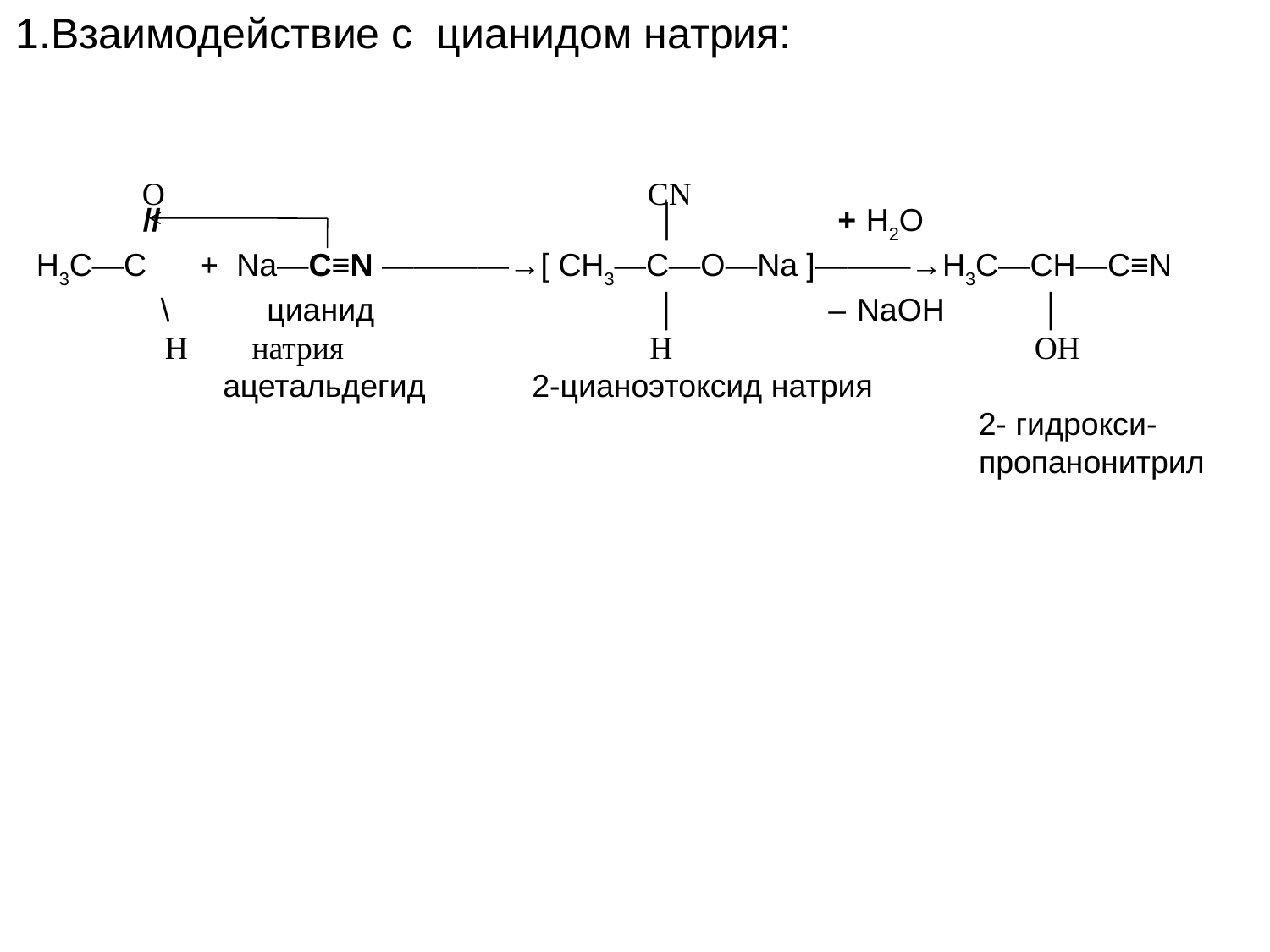

Взаимодействие с  цианидом натрия:
         О                                                            CN

            //                                                        │                  + H2O
Н3С—С      +  Na—C≡N ————→[ CH3—C―O―Na ]———→H3C—CH—C≡N
              \           цианид                                │                 – NaOH           │
                Н        натрия                                      H                                             OH
                     ацетальдегид            2-цианоэтоксид натрия
                                                                                                          2- гидрокси-
                                                                                                          пропанонитрил